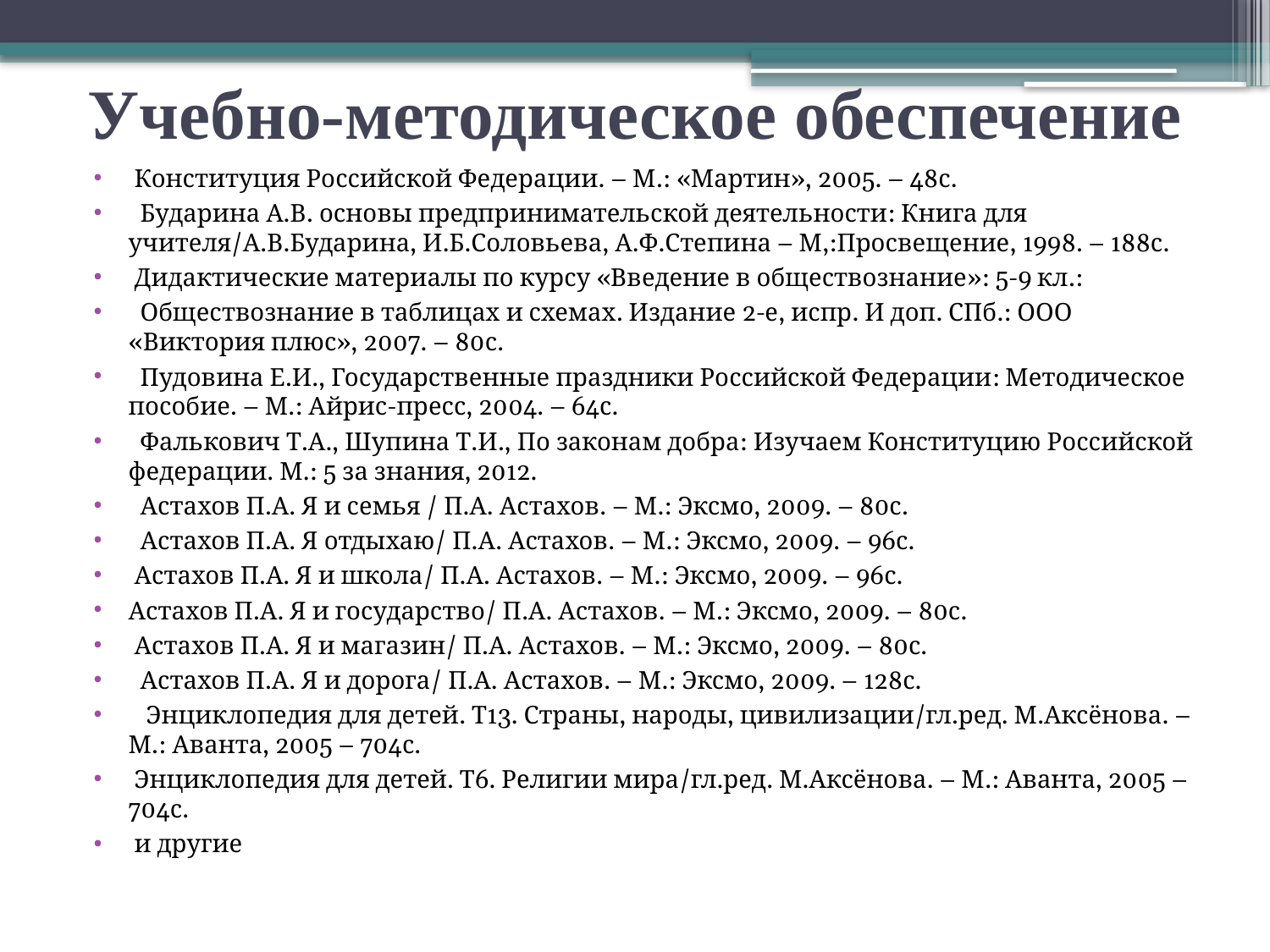

# Учебно-методическое обеспечение
 Конституция Российской Федерации. – М.: «Мартин», 2005. – 48с.
  Бударина А.В. основы предпринимательской деятельности: Книга для учителя/А.В.Бударина, И.Б.Соловьева, А.Ф.Степина – М,:Просвещение, 1998. – 188с.
 Дидактические материалы по курсу «Введение в обществознание»: 5-9 кл.:
  Обществознание в таблицах и схемах. Издание 2-е, испр. И доп. СПб.: ООО «Виктория плюс», 2007. – 80с.
  Пудовина Е.И., Государственные праздники Российской Федерации: Методическое пособие. – М.: Айрис-пресс, 2004. – 64с.
  Фалькович Т.А., Шупина Т.И., По законам добра: Изучаем Конституцию Российской федерации. М.: 5 за знания, 2012.
  Астахов П.А. Я и семья / П.А. Астахов. – М.: Эксмо, 2009. – 80с.
  Астахов П.А. Я отдыхаю/ П.А. Астахов. – М.: Эксмо, 2009. – 96с.
 Астахов П.А. Я и школа/ П.А. Астахов. – М.: Эксмо, 2009. – 96с.
Астахов П.А. Я и государство/ П.А. Астахов. – М.: Эксмо, 2009. – 80с.
 Астахов П.А. Я и магазин/ П.А. Астахов. – М.: Эксмо, 2009. – 80с.
  Астахов П.А. Я и дорога/ П.А. Астахов. – М.: Эксмо, 2009. – 128с.
   Энциклопедия для детей. Т13. Страны, народы, цивилизации/гл.ред. М.Аксёнова. – М.: Аванта, 2005 – 704с.
 Энциклопедия для детей. Т6. Религии мира/гл.ред. М.Аксёнова. – М.: Аванта, 2005 – 704с.
 и другие